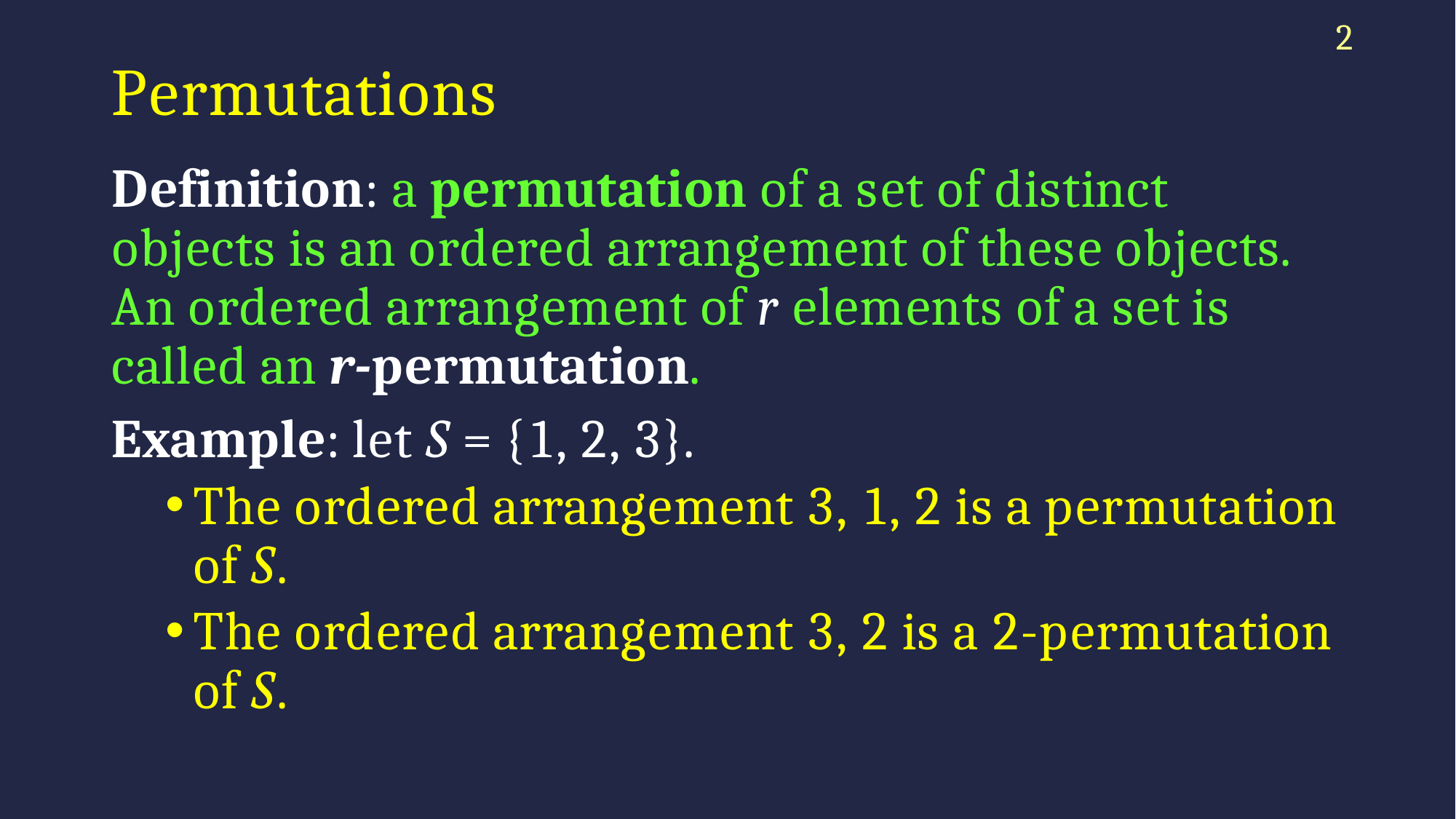

2
# Permutations
Definition: a permutation of a set of distinct objects is an ordered arrangement of these objects. An ordered arrangement of r elements of a set is called an r-permutation.
Example: let S = {1, 2, 3}.
The ordered arrangement 3, 1, 2 is a permutation of S.
The ordered arrangement 3, 2 is a 2-permutation of S.